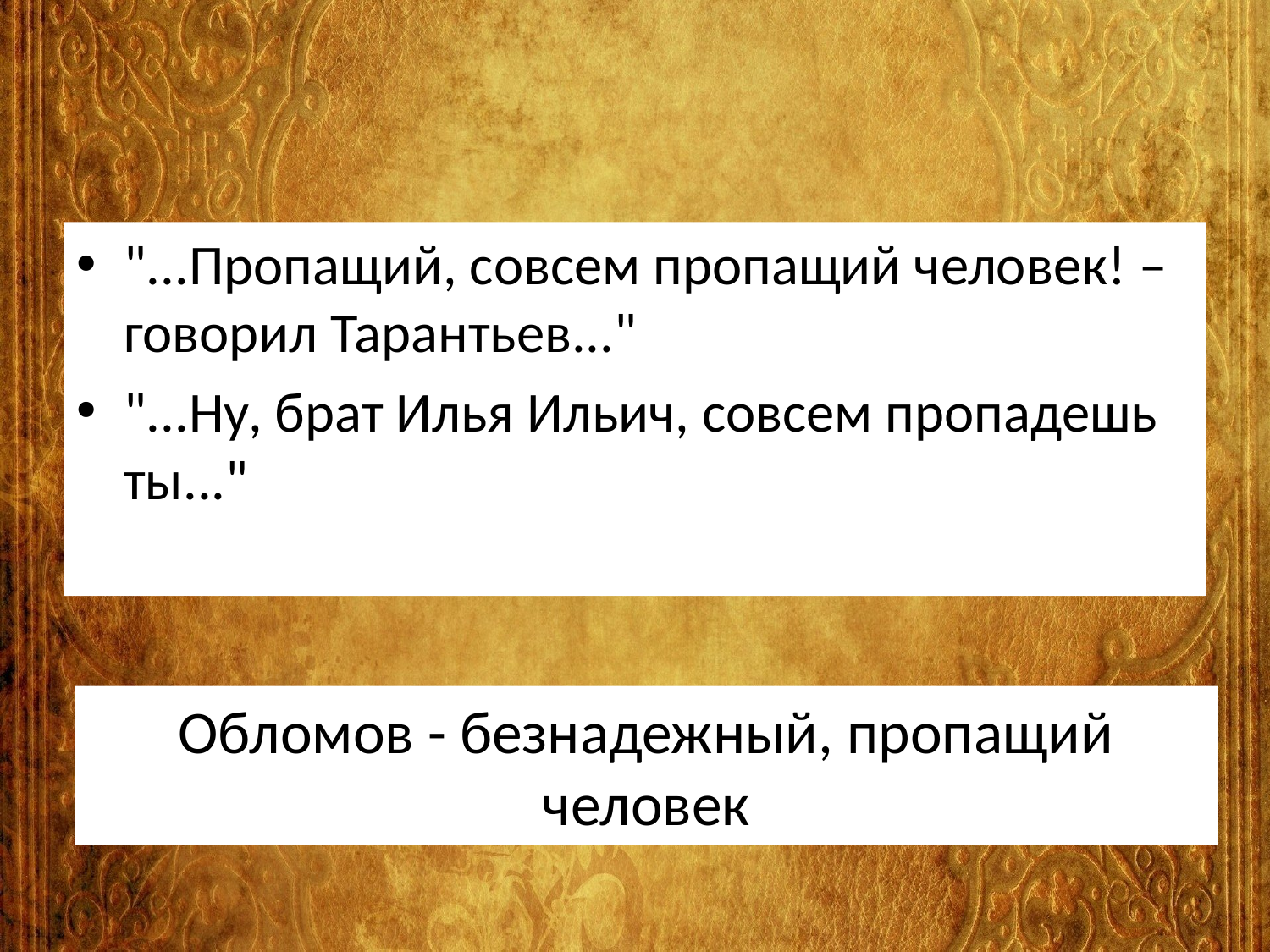

"...Пропащий, совсем пропащий человек! – говорил Тарантьев..."
"...Ну, брат Илья Ильич, совсем пропадешь ты..."
# Обломов - безнадежный, пропащий человек